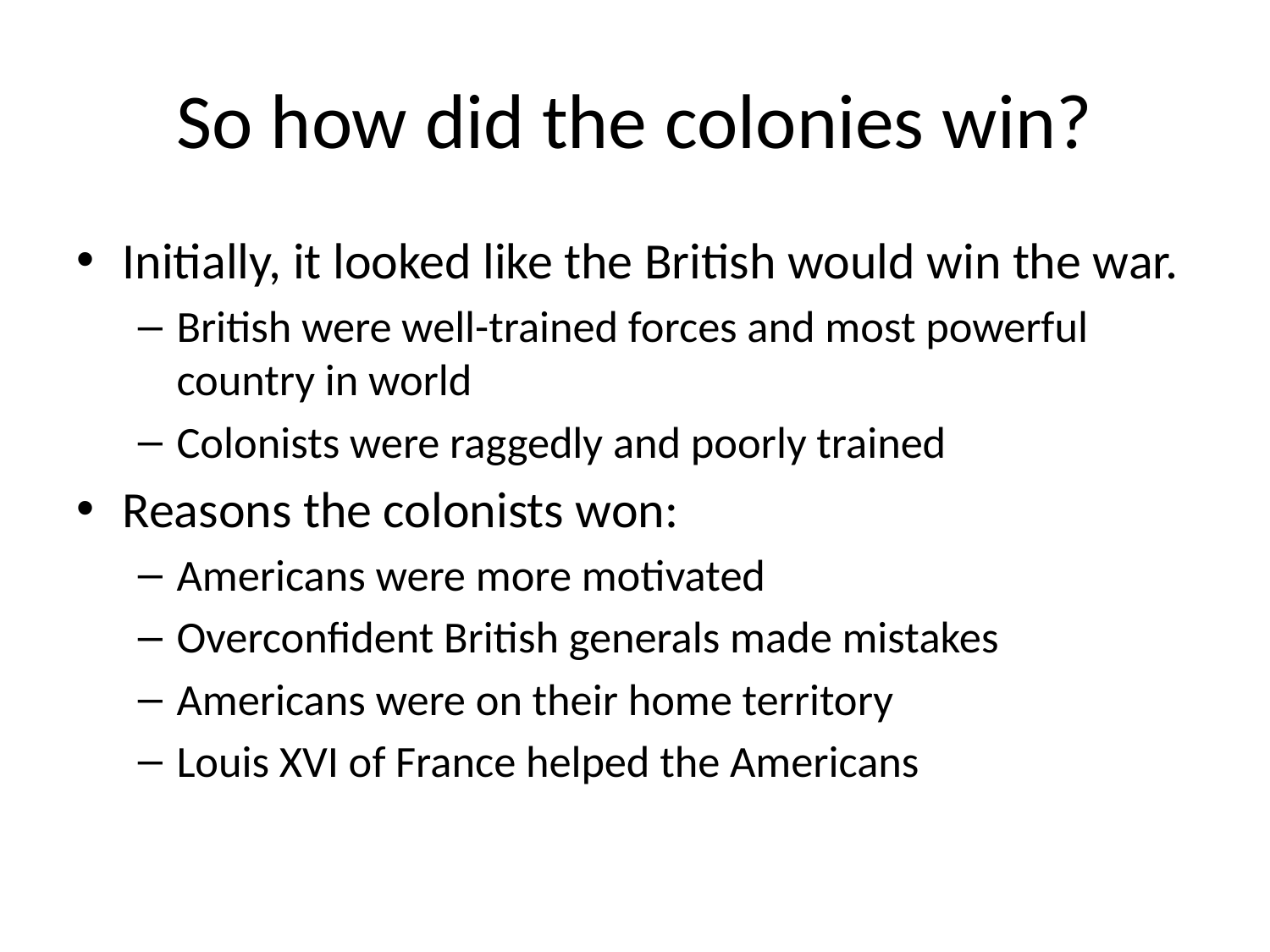

# So how did the colonies win?
Initially, it looked like the British would win the war.
British were well-trained forces and most powerful country in world
Colonists were raggedly and poorly trained
Reasons the colonists won:
Americans were more motivated
Overconfident British generals made mistakes
Americans were on their home territory
Louis XVI of France helped the Americans